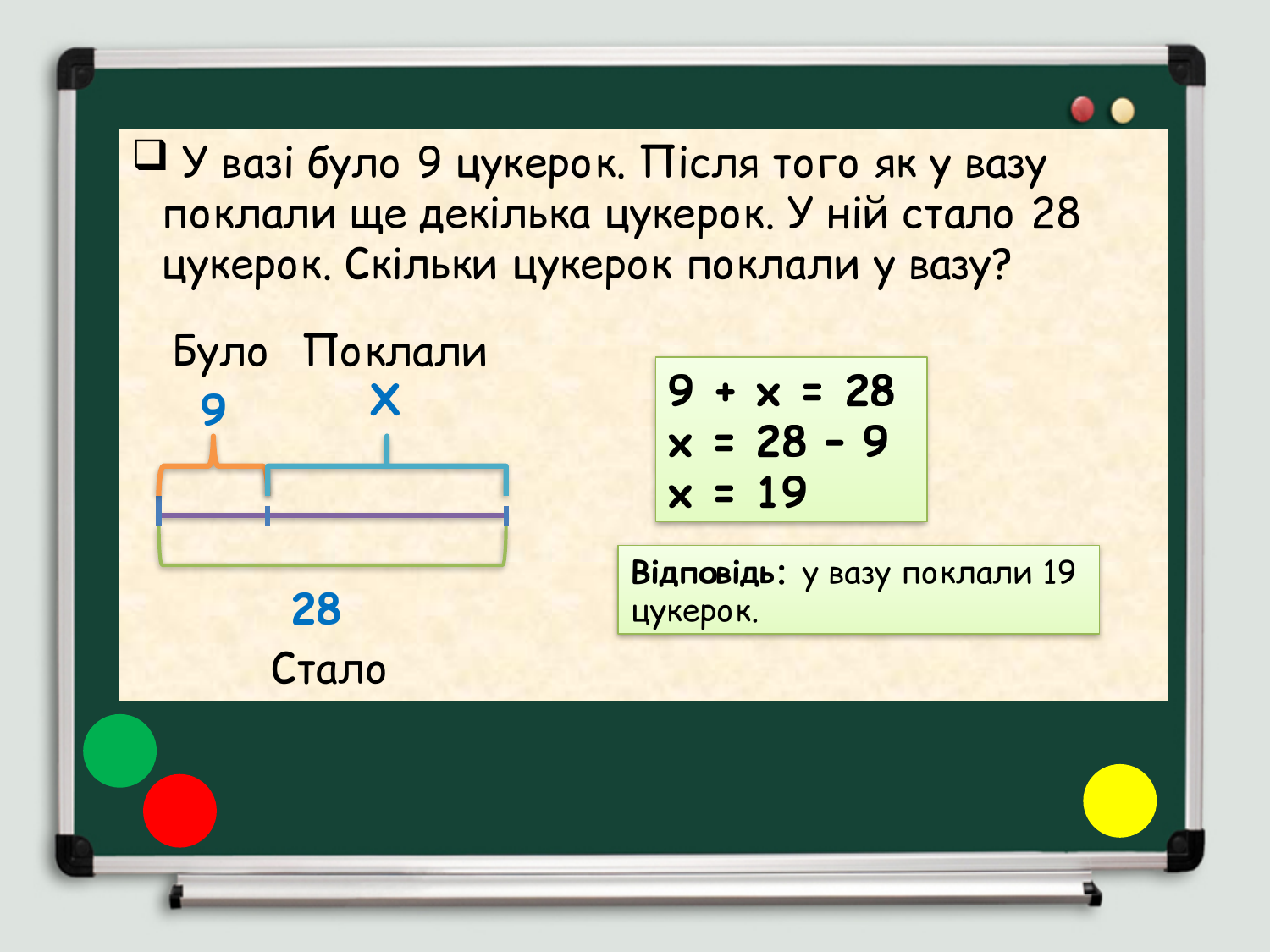

У вазі було 9 цукерок. Після того як у вазу поклали ще декілька цукерок. У ній стало 28 цукерок. Скільки цукерок поклали у вазу?

Було
Поклали

9 + х = 28
х = 28 – 9
х = 19
Х

9

Відповідь: у вазу поклали 19
цукерок.
28
Стало